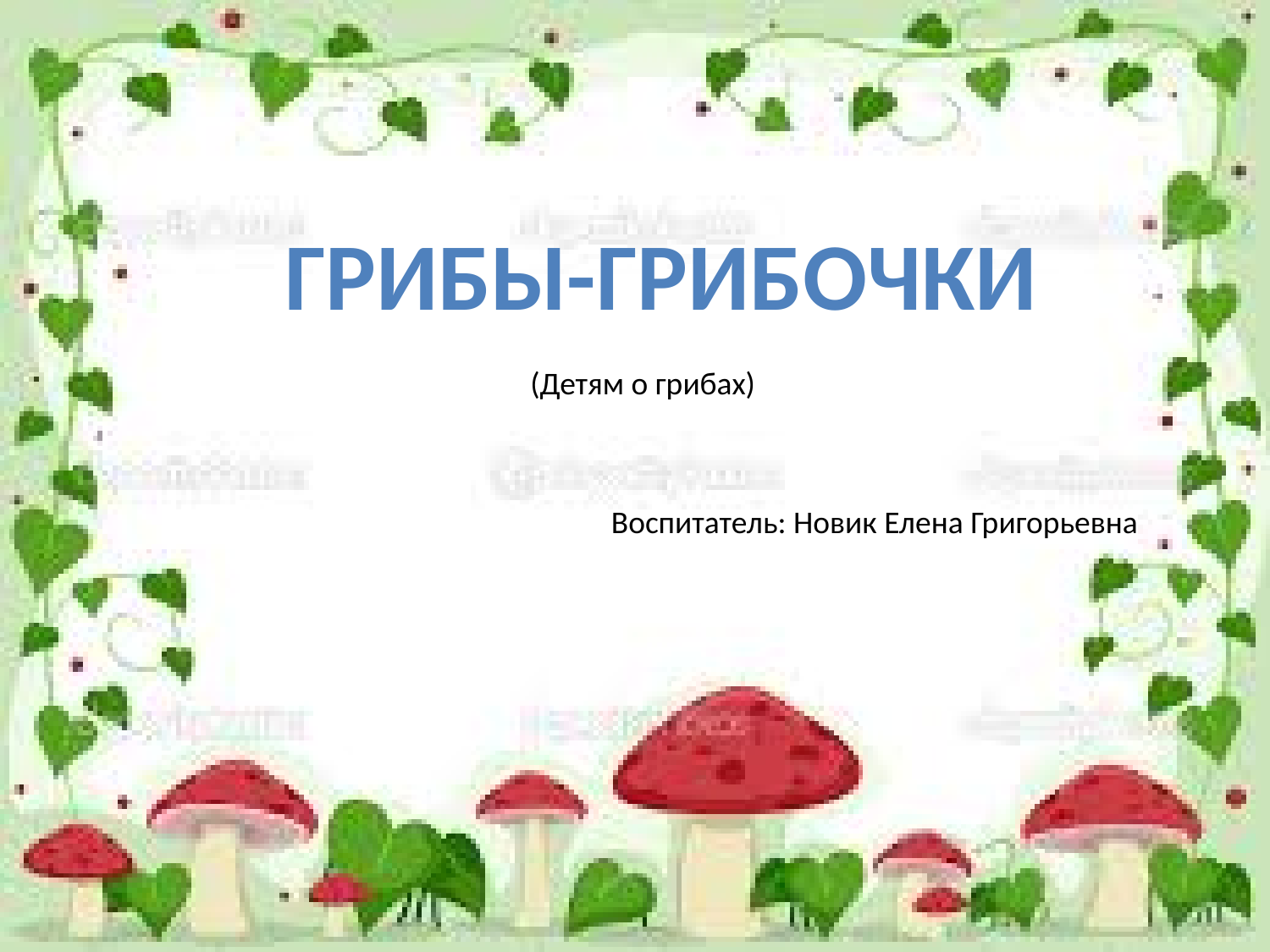

Грибы-грибочки
(Детям о грибах)
Воспитатель: Новик Елена Григорьевна